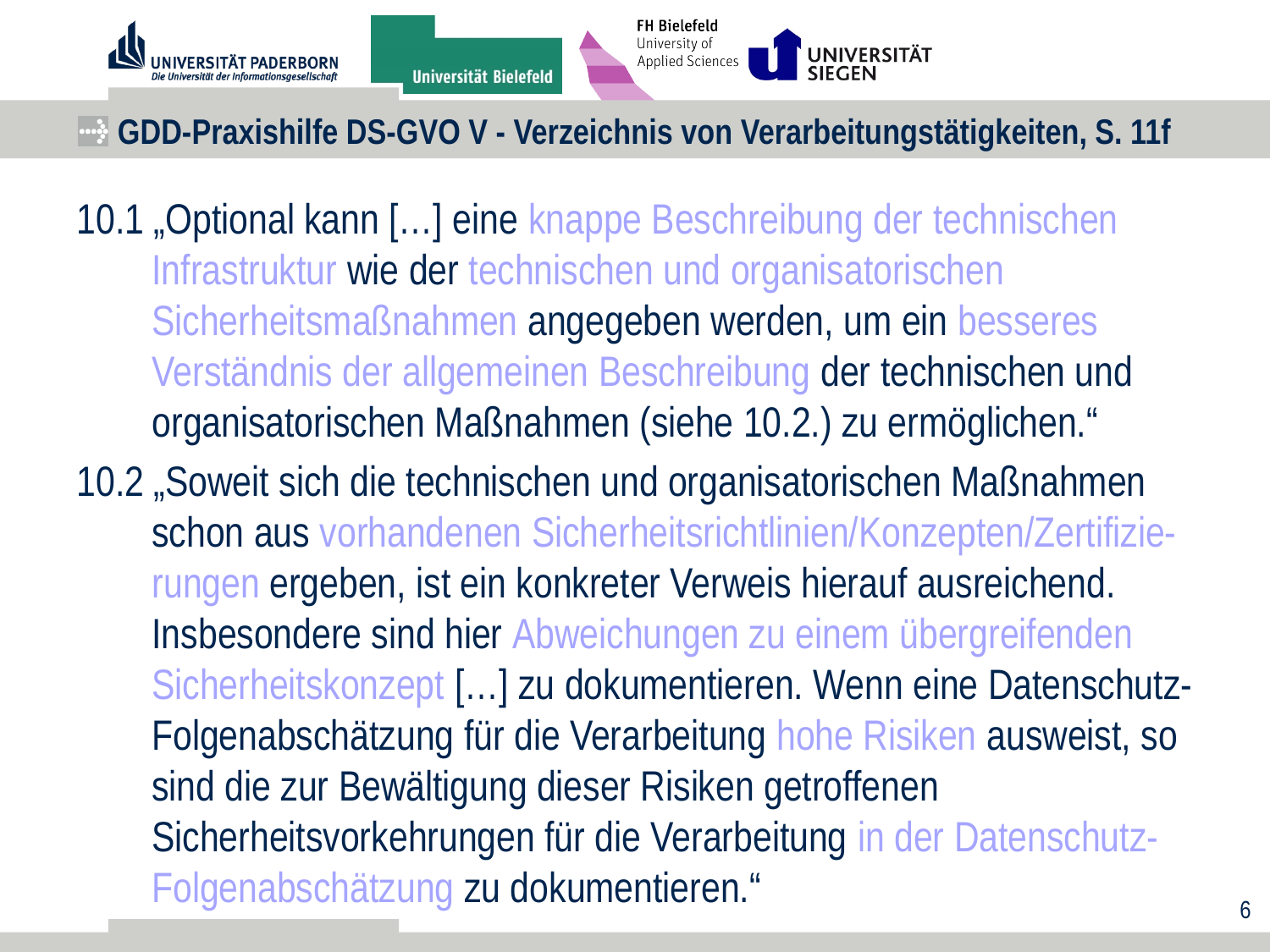

# GDD-Praxishilfe DS-GVO V - Verzeichnis von Verarbeitungstätigkeiten, S. 11f
10.1 „Optional kann […] eine knappe Beschreibung der technischen Infrastruktur wie der technischen und organisatorischen Sicherheitsmaßnahmen angegeben werden, um ein besseres Verständnis der allgemeinen Beschreibung der technischen und organisatorischen Maßnahmen (siehe 10.2.) zu ermöglichen.“
10.2 „Soweit sich die technischen und organisatorischen Maßnahmen schon aus vorhandenen Sicherheitsrichtlinien/Konzepten/Zertifizie-rungen ergeben, ist ein konkreter Verweis hierauf ausreichend. Insbesondere sind hier Abweichungen zu einem übergreifenden Sicherheitskonzept […] zu dokumentieren. Wenn eine Datenschutz-Folgenabschätzung für die Verarbeitung hohe Risiken ausweist, so sind die zur Bewältigung dieser Risiken getroffenen Sicherheitsvorkehrungen für die Verarbeitung in der Datenschutz-Folgenabschätzung zu dokumentieren.“

6